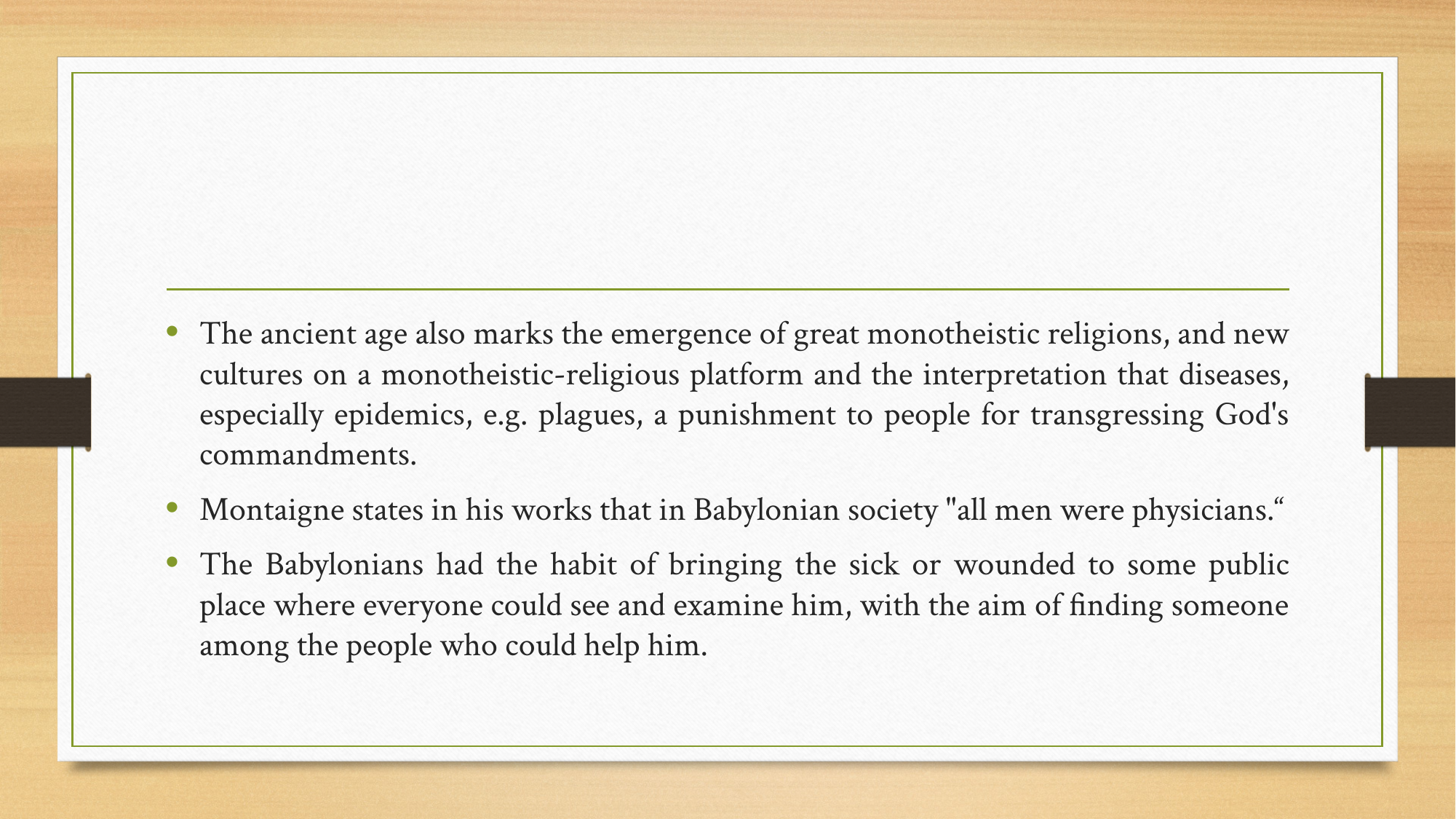

The ancient age also marks the emergence of great monotheistic religions, and new cultures on a monotheistic-religious platform and the interpretation that diseases, especially epidemics, e.g. plagues, a punishment to people for transgressing God's commandments.
Montaigne states in his works that in Babylonian society "all men were physicians.“
The Babylonians had the habit of bringing the sick or wounded to some public place where everyone could see and examine him, with the aim of finding someone among the people who could help him.